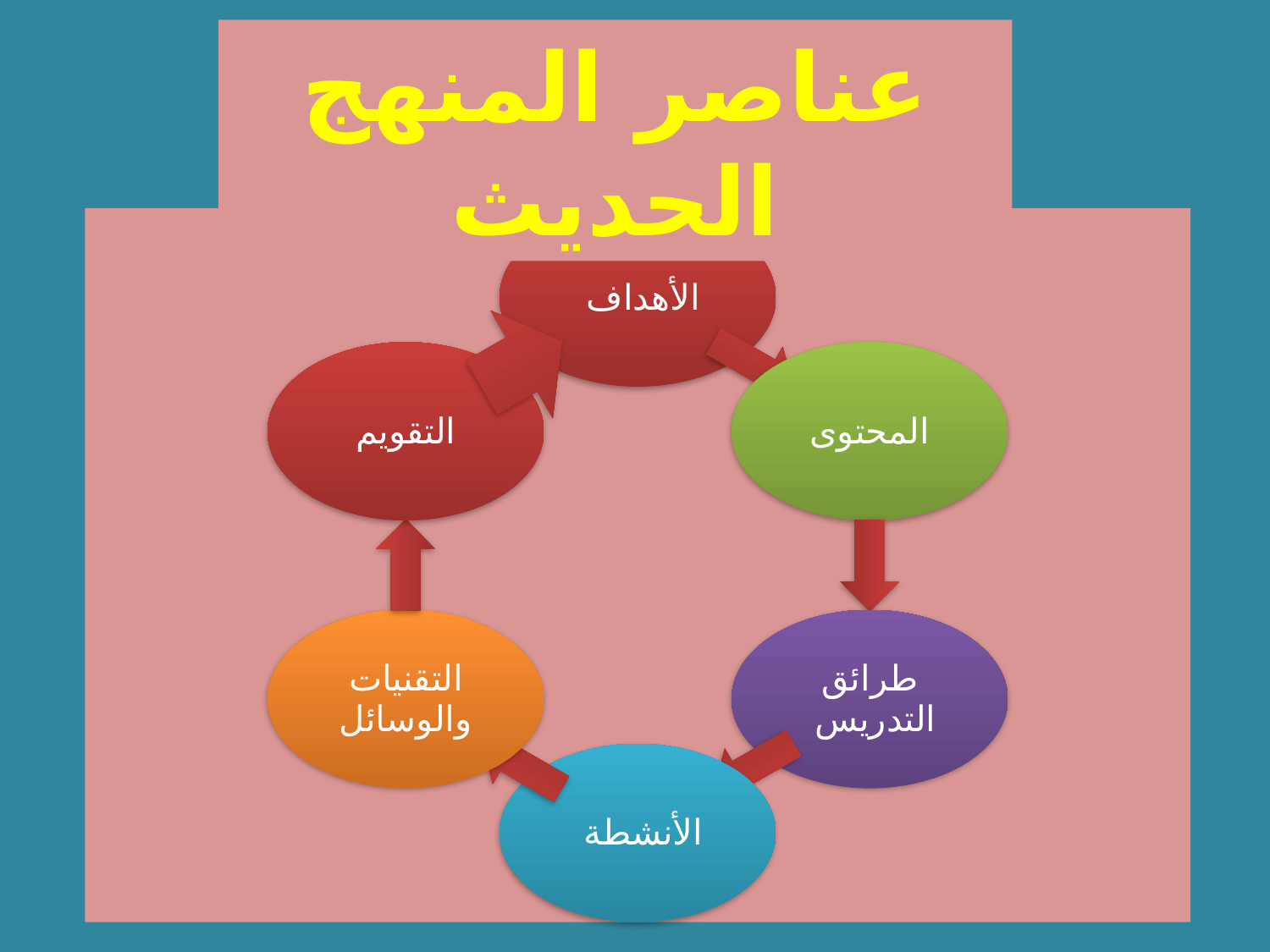

عناصر المنهج الحديث
طرائق التدريس
التقنيات والوسائل
التقويم
المحتوى